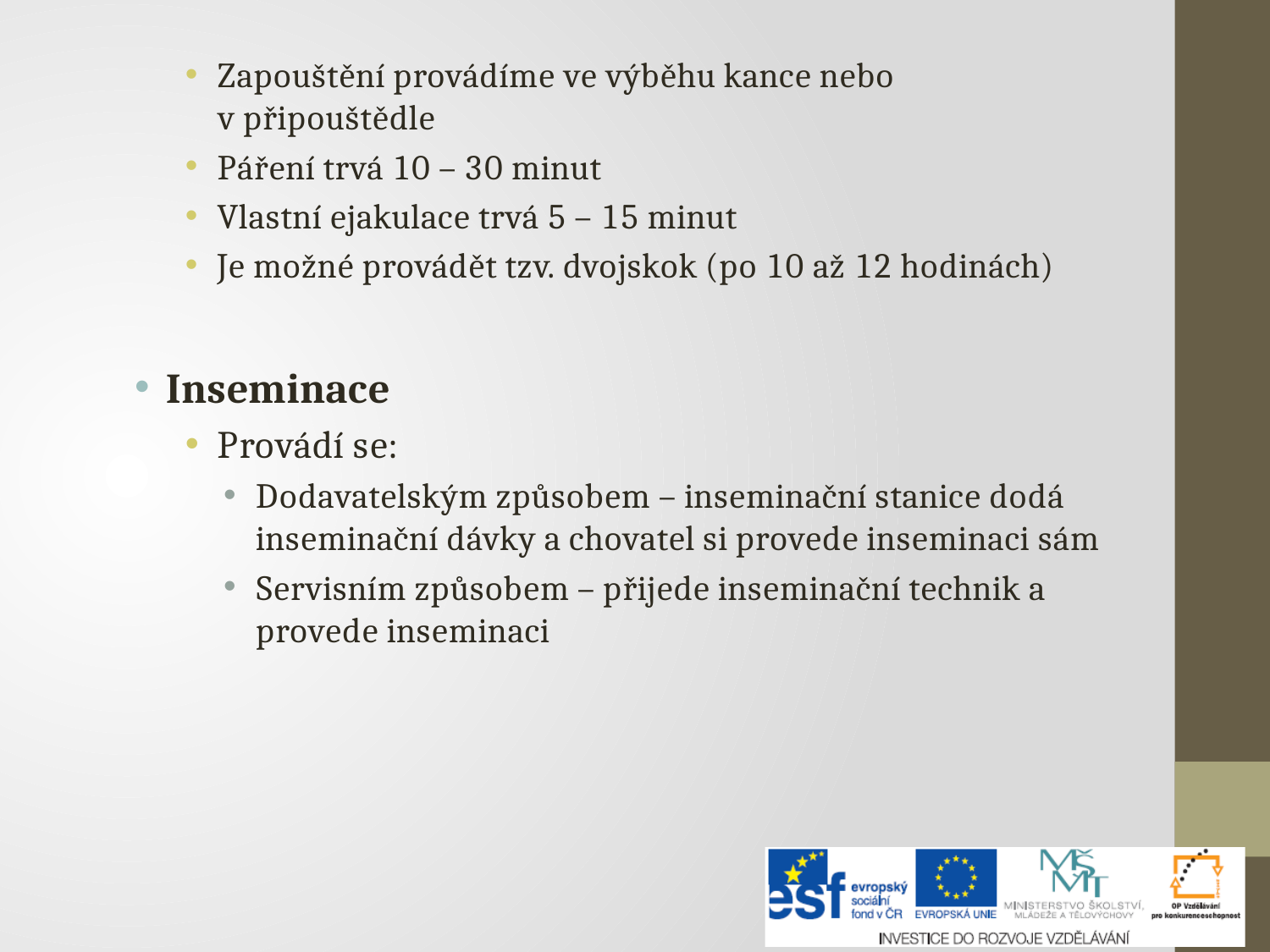

Zapouštění provádíme ve výběhu kance nebo v připouštědle
Páření trvá 10 – 30 minut
Vlastní ejakulace trvá 5 – 15 minut
Je možné provádět tzv. dvojskok (po 10 až 12 hodinách)

Inseminace
Provádí se:
Dodavatelským způsobem – inseminační stanice dodá inseminační dávky a chovatel si provede inseminaci sám
Servisním způsobem – přijede inseminační technik a provede inseminaci